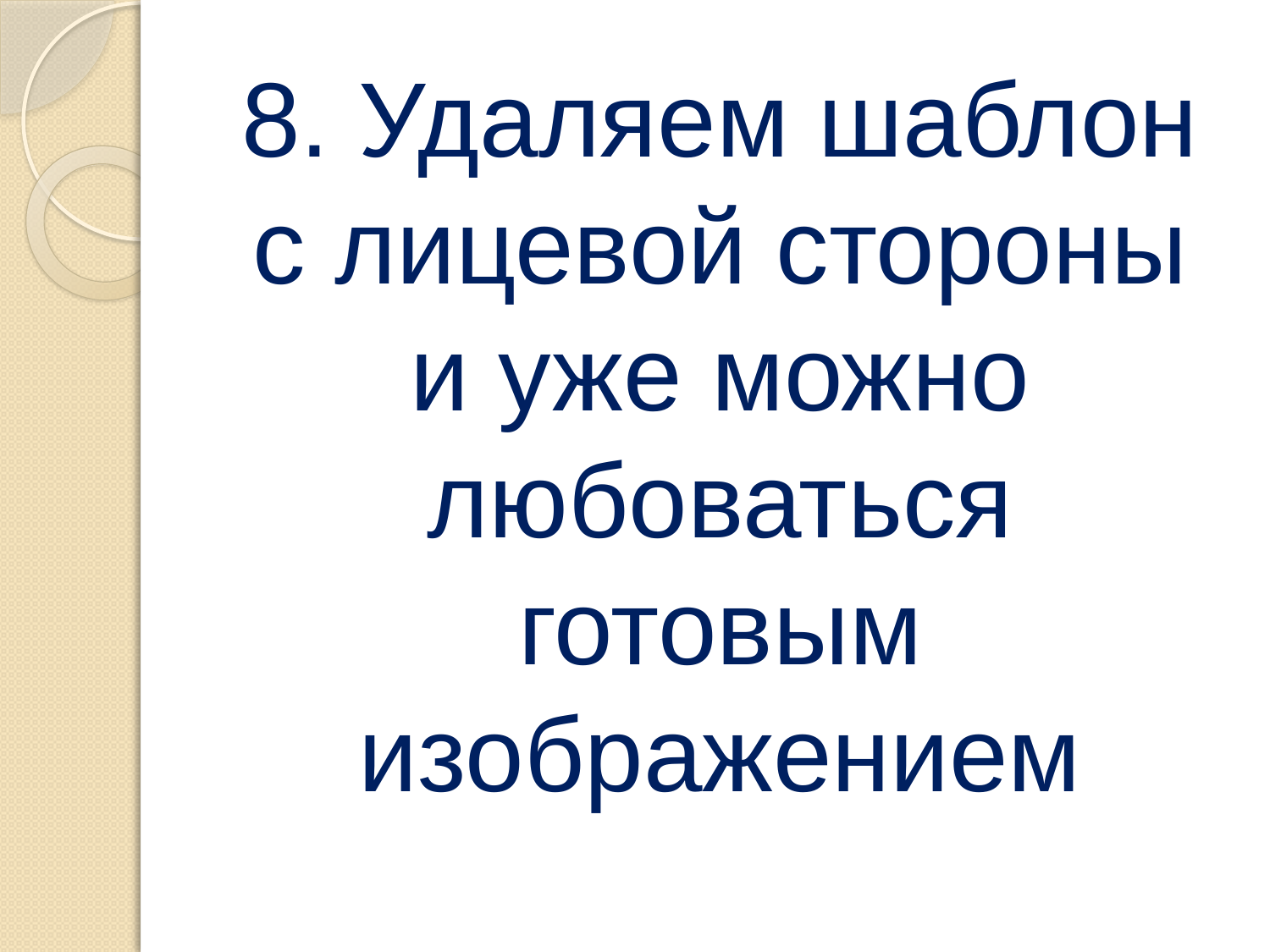

# 8. Удаляем шаблон с лицевой стороны и уже можно любоваться готовым изображением